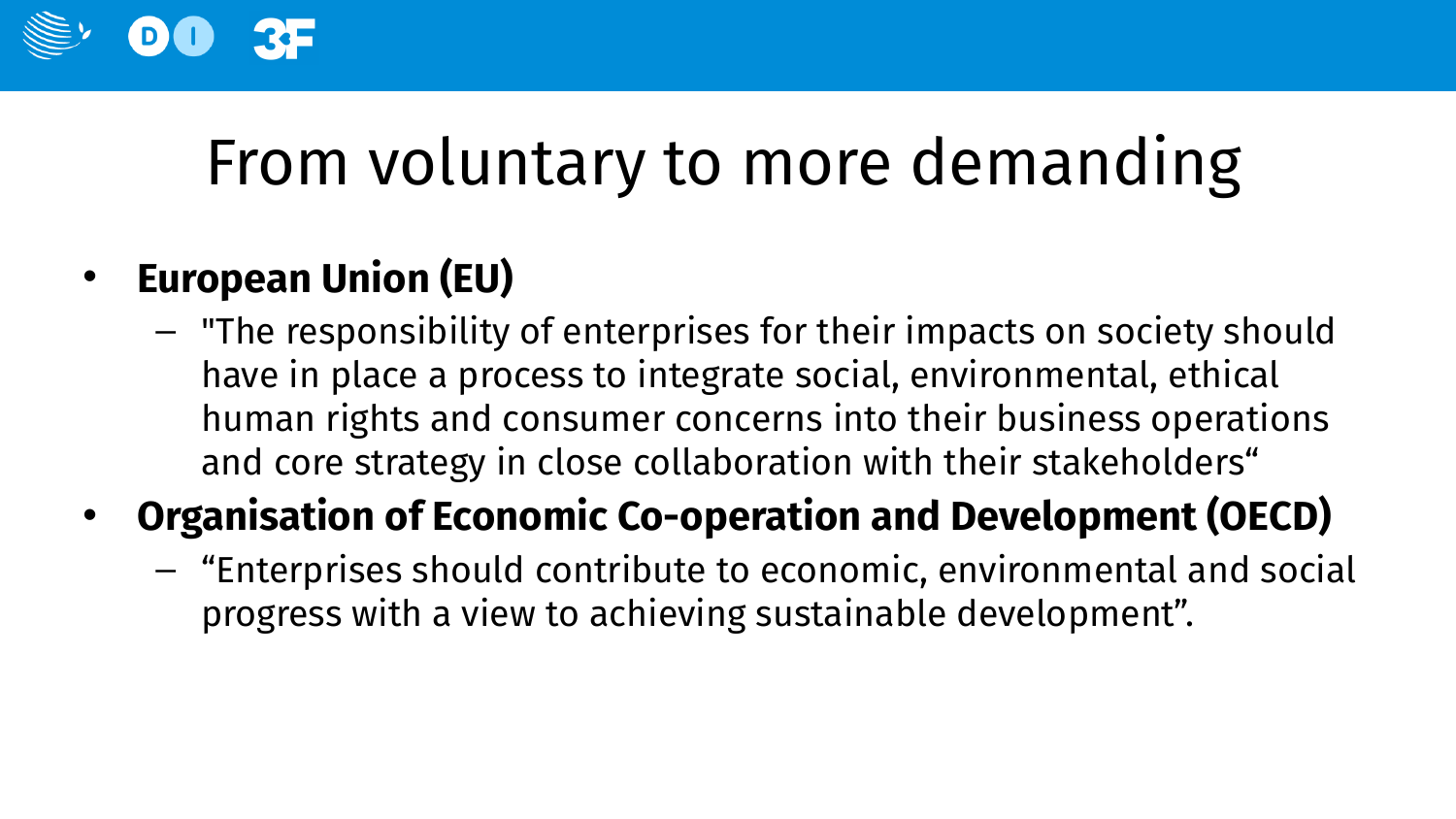

# From voluntary to more demanding
European Union (EU)
"The responsibility of enterprises for their impacts on society should have in place a process to integrate social, environmental, ethical human rights and consumer concerns into their business operations and core strategy in close collaboration with their stakeholders“
Organisation of Economic Co-operation and Development (OECD)
“Enterprises should contribute to economic, environmental and social progress with a view to achieving sustainable development”.